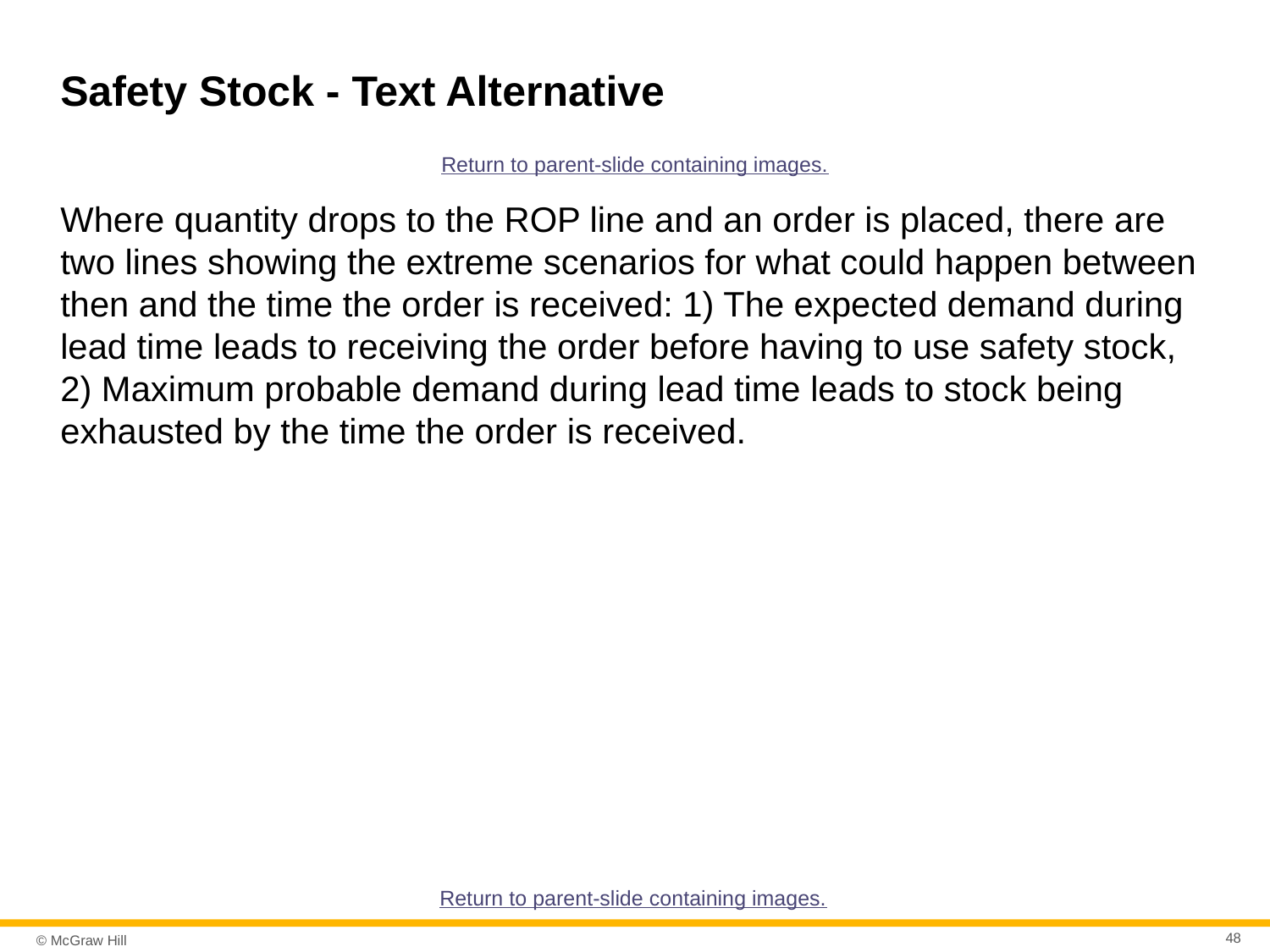

# Safety Stock - Text Alternative
Return to parent-slide containing images.
Where quantity drops to the ROP line and an order is placed, there are two lines showing the extreme scenarios for what could happen between then and the time the order is received: 1) The expected demand during lead time leads to receiving the order before having to use safety stock, 2) Maximum probable demand during lead time leads to stock being exhausted by the time the order is received.
Return to parent-slide containing images.